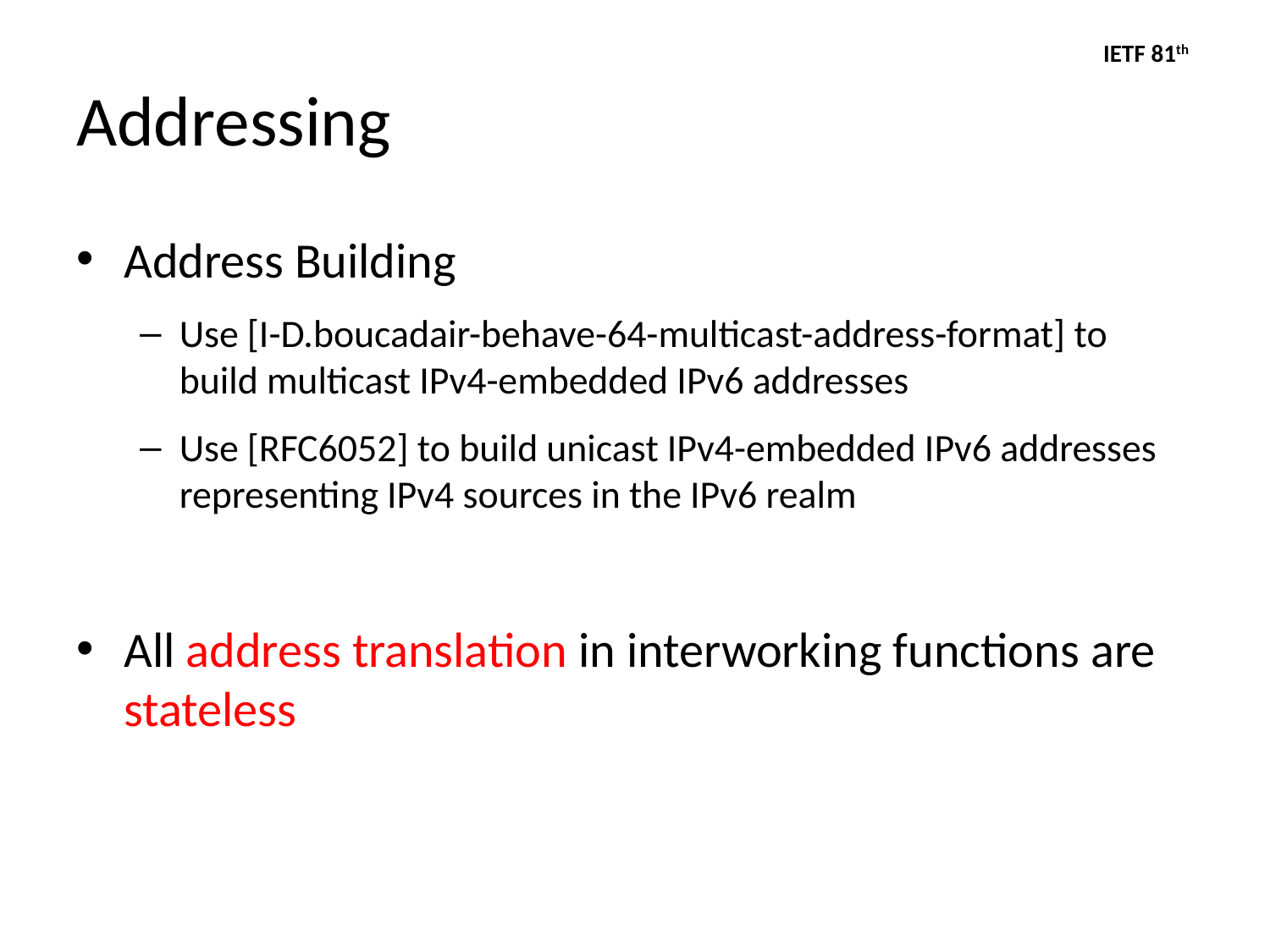

# Addressing
Address Building
Use [I-D.boucadair-behave-64-multicast-address-format] to build multicast IPv4-embedded IPv6 addresses
Use [RFC6052] to build unicast IPv4-embedded IPv6 addresses representing IPv4 sources in the IPv6 realm

All address translation in interworking functions are stateless